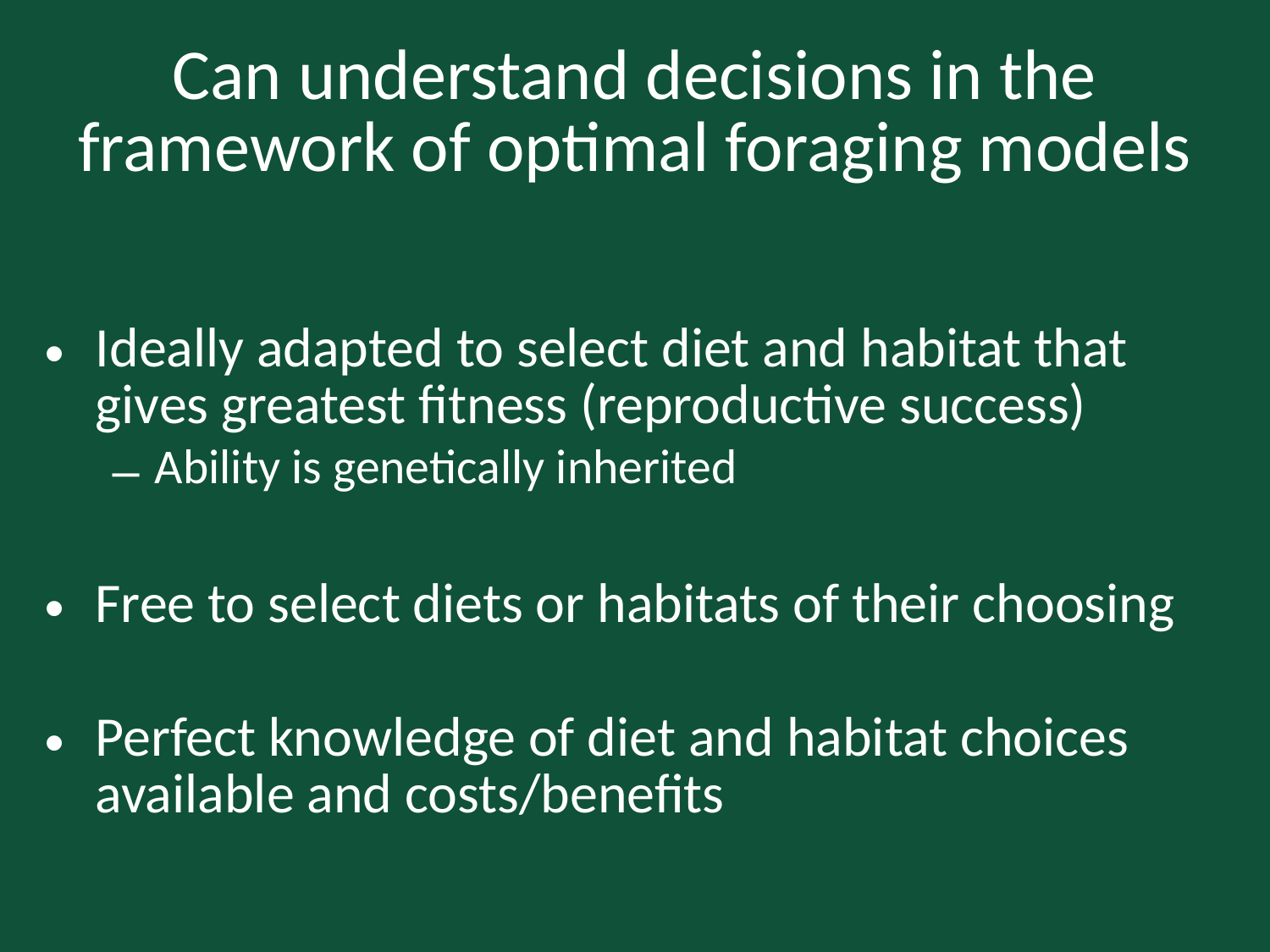

# Can understand decisions in the framework of optimal foraging models
Ideally adapted to select diet and habitat that gives greatest fitness (reproductive success)
Ability is genetically inherited

Free to select diets or habitats of their choosing

Perfect knowledge of diet and habitat choices available and costs/benefits